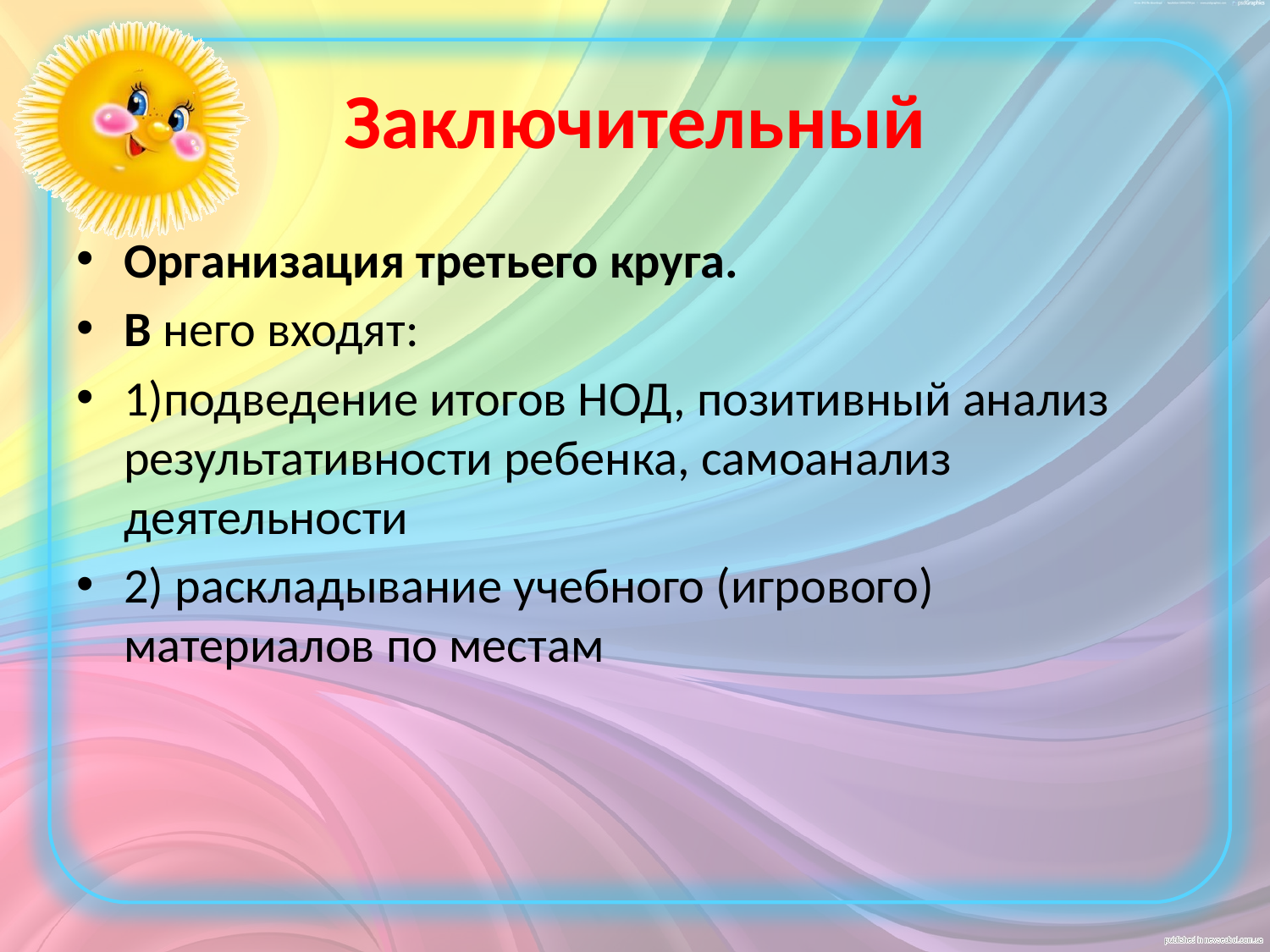

# Заключительный
Организация третьего круга.
В него входят:
1)подведение итогов НОД, позитивный анализ результативности ребенка, самоанализ деятельности
2) раскладывание учебного (игрового) материалов по местам